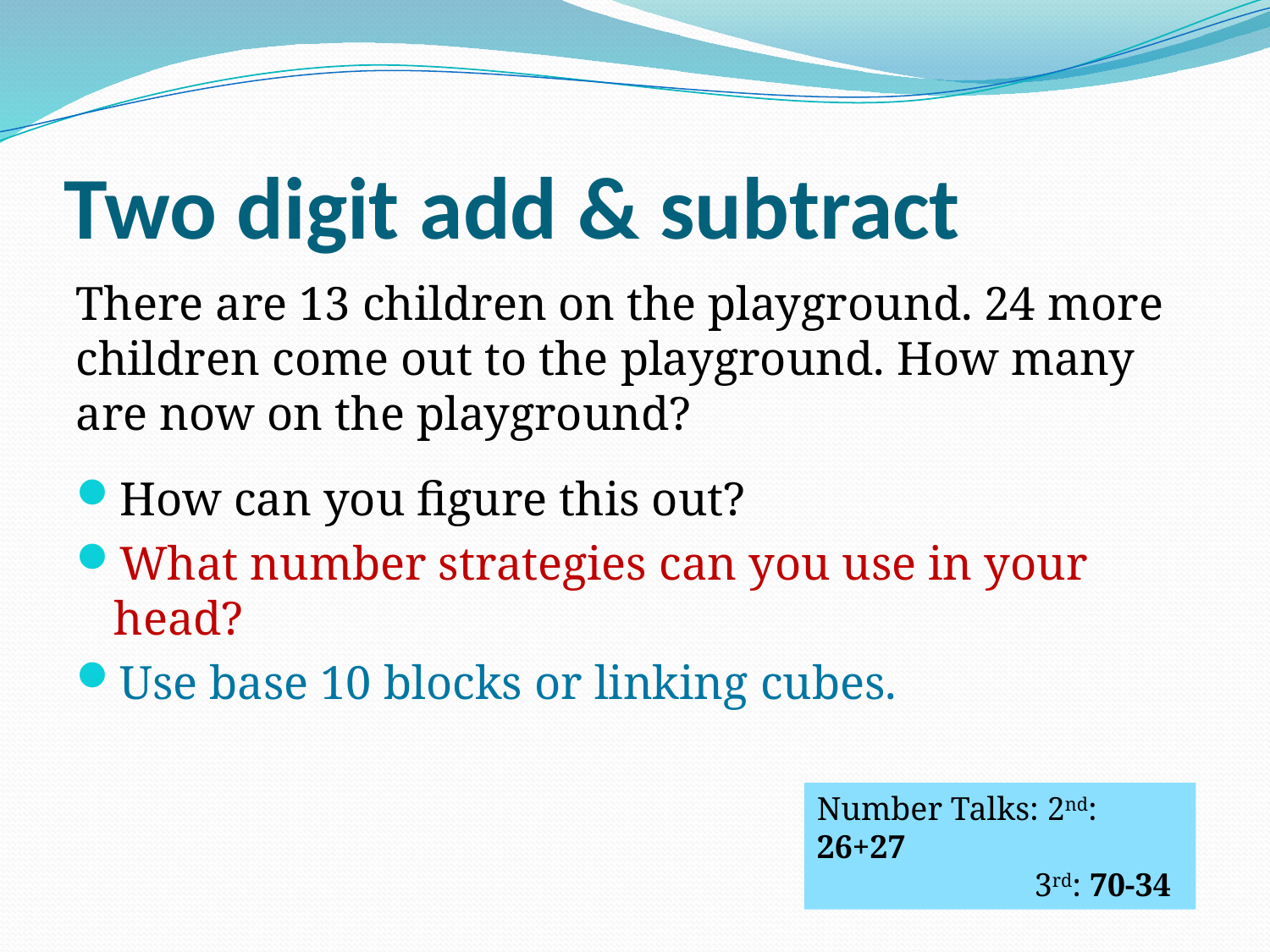

# Two digit add & subtract
There are 13 children on the playground. 24 more children come out to the playground. How many are now on the playground?
How can you figure this out?
What number strategies can you use in your head?
Use base 10 blocks or linking cubes.
Number Talks: 2nd: 26+27
	           3rd: 70-34